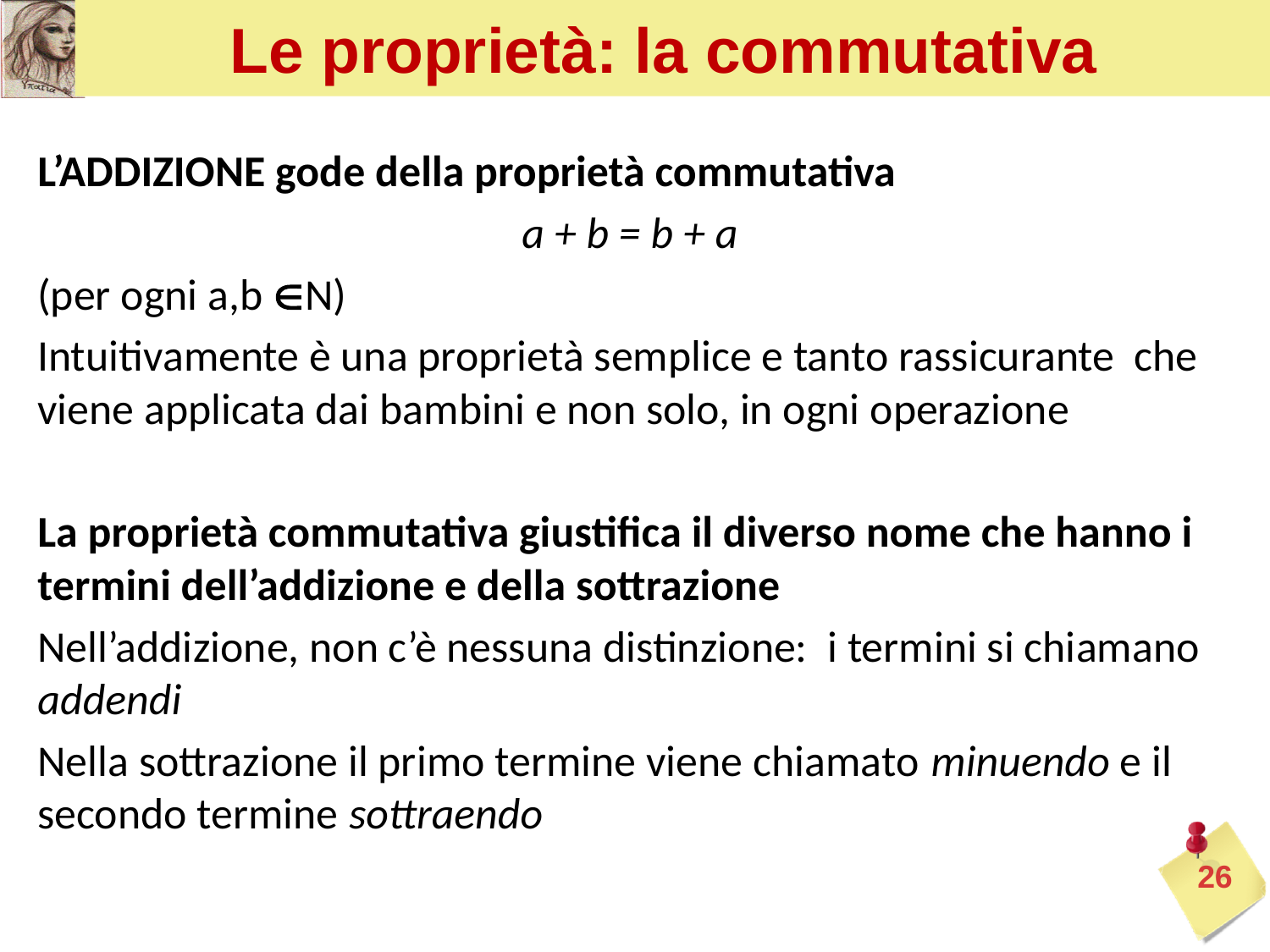

# Le proprietà: la commutativa
L’ADDIZIONE gode della proprietà commutativa
a + b = b + a
(per ogni a,b ∈N)
Intuitivamente è una proprietà semplice e tanto rassicurante  che viene applicata dai bambini e non solo, in ogni operazione

La proprietà commutativa giustifica il diverso nome che hanno i termini dell’addizione e della sottrazione
Nell’addizione, non c’è nessuna distinzione:  i termini si chiamano addendi
Nella sottrazione il primo termine viene chiamato minuendo e il secondo termine sottraendo